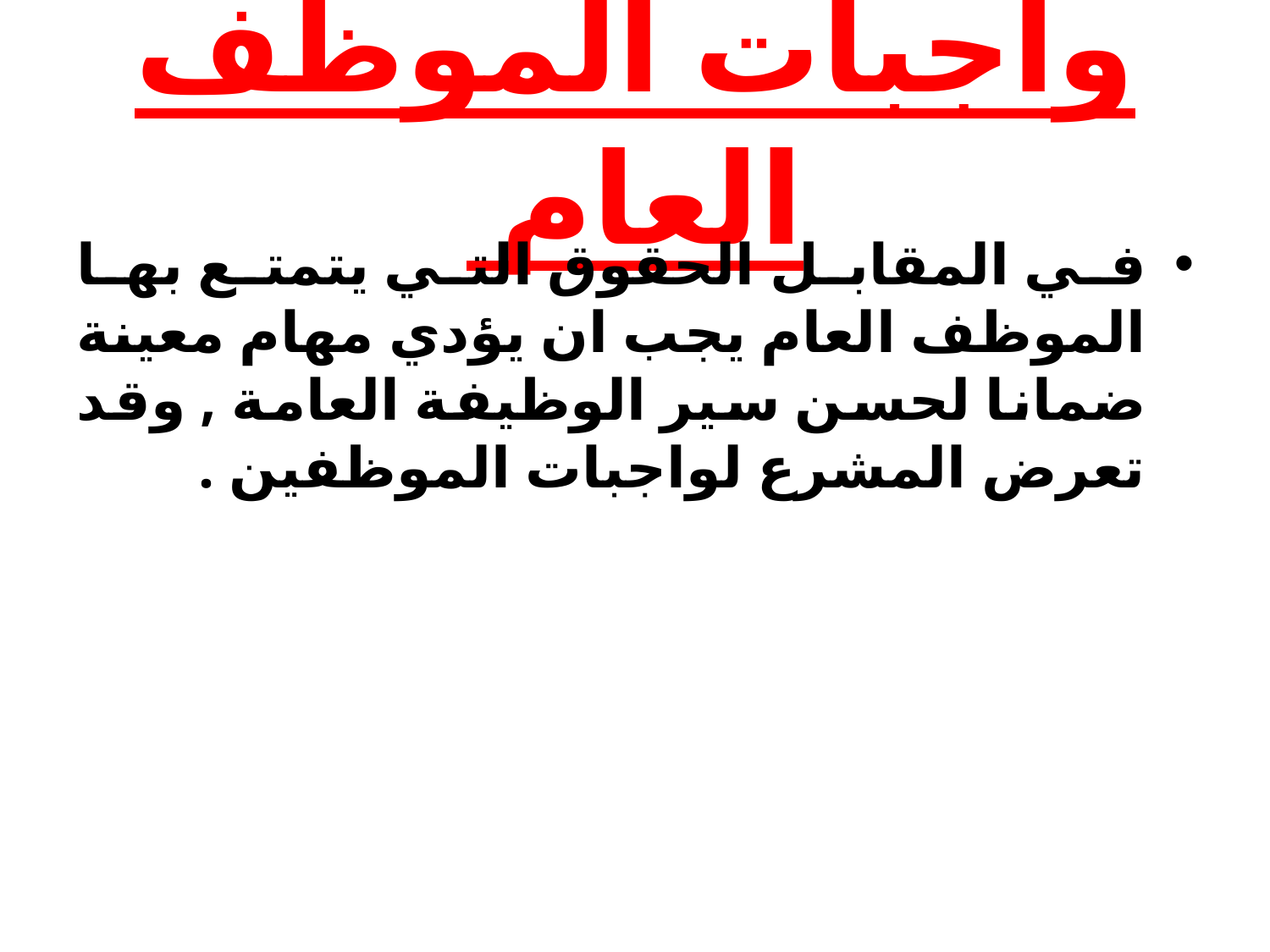

# واجبات الموظف العام
في المقابل الحقوق التي يتمتع بها الموظف العام يجب ان يؤدي مهام معينة ضمانا لحسن سير الوظيفة العامة , وقد تعرض المشرع لواجبات الموظفين .